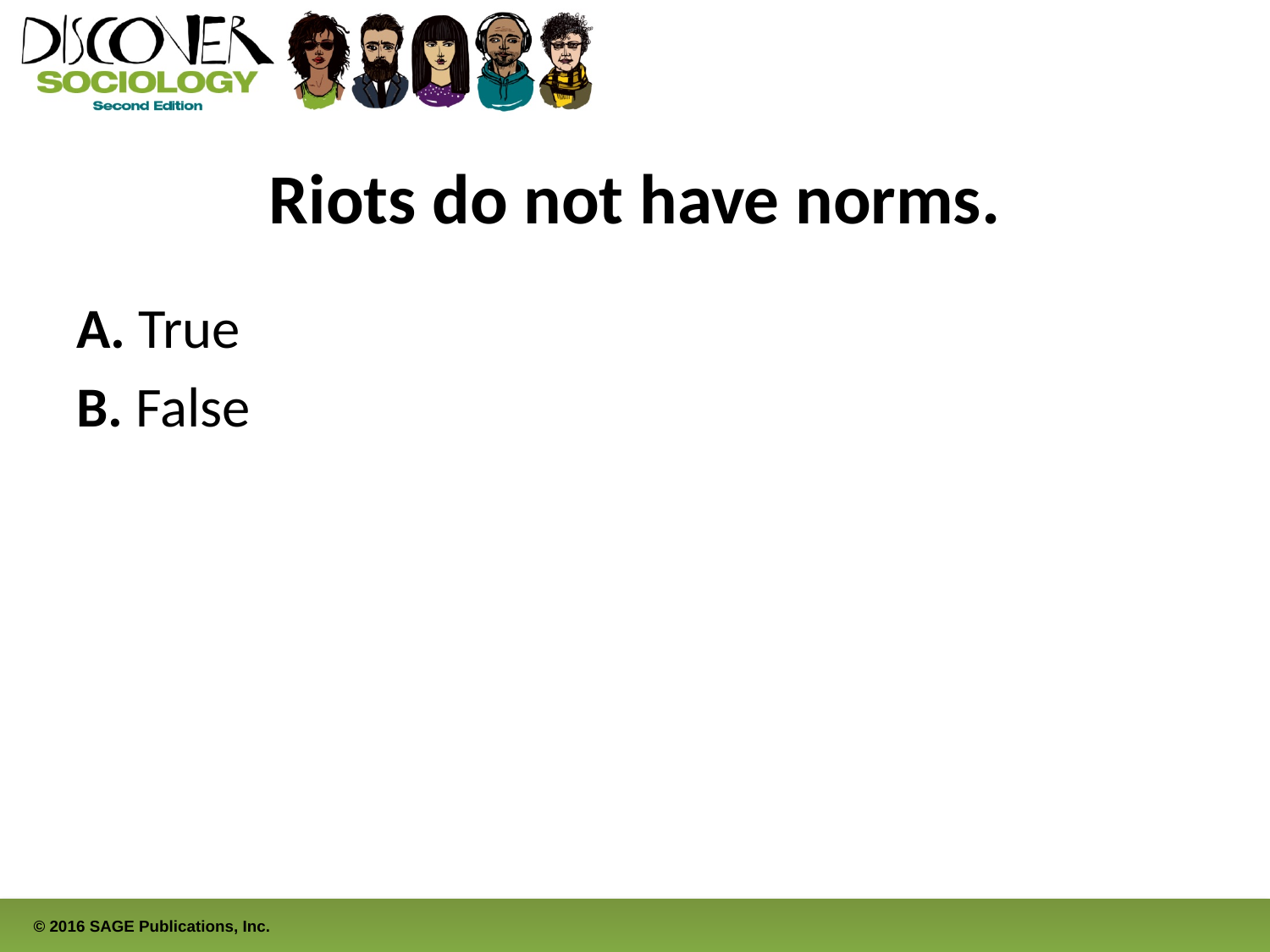

# Riots do not have norms.
A. True
B. False